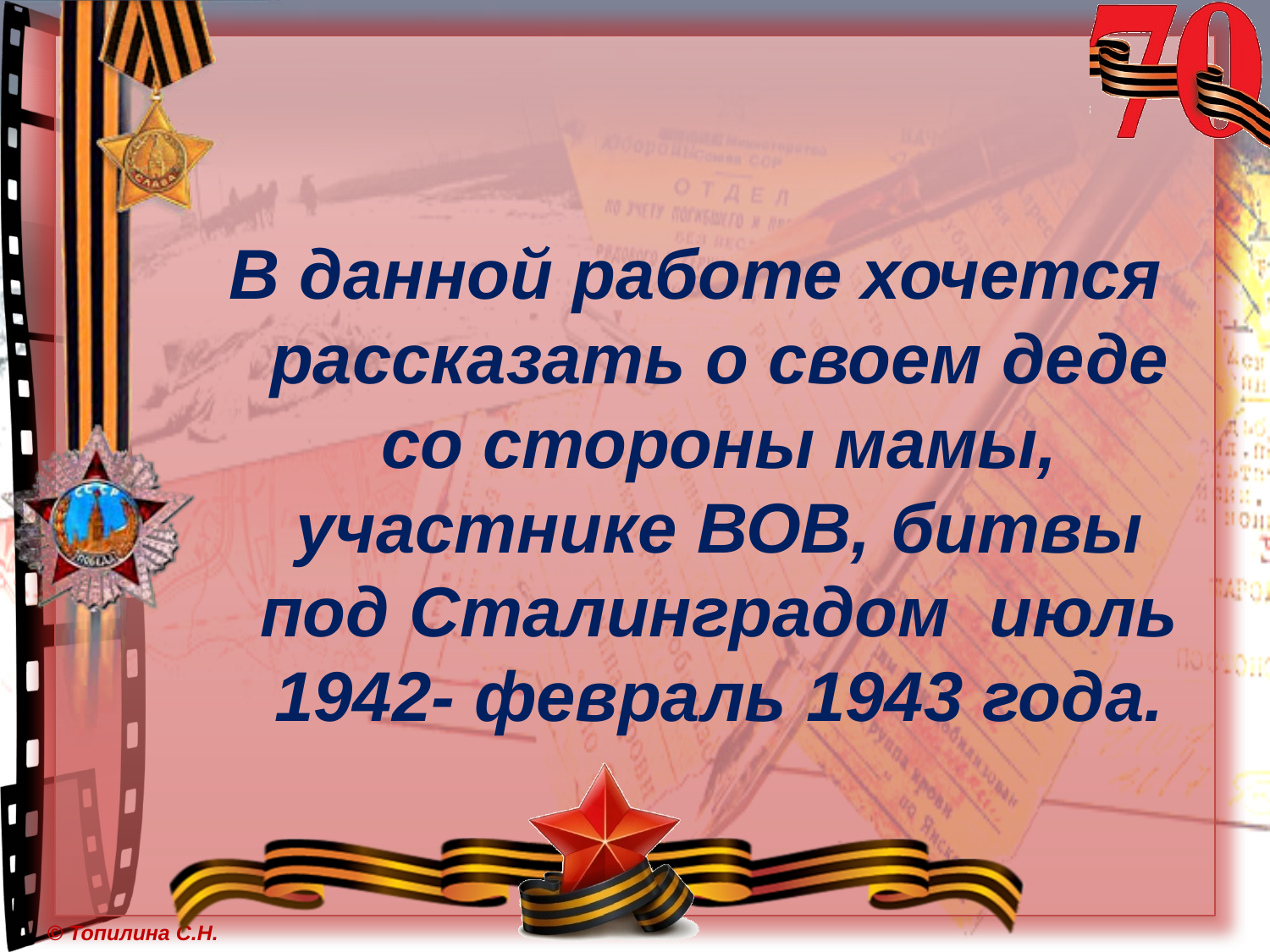

В данной работе хочется рассказать о своем деде со стороны мамы, участнике ВОВ, битвы под Сталинградом  июль 1942- февраль 1943 года.